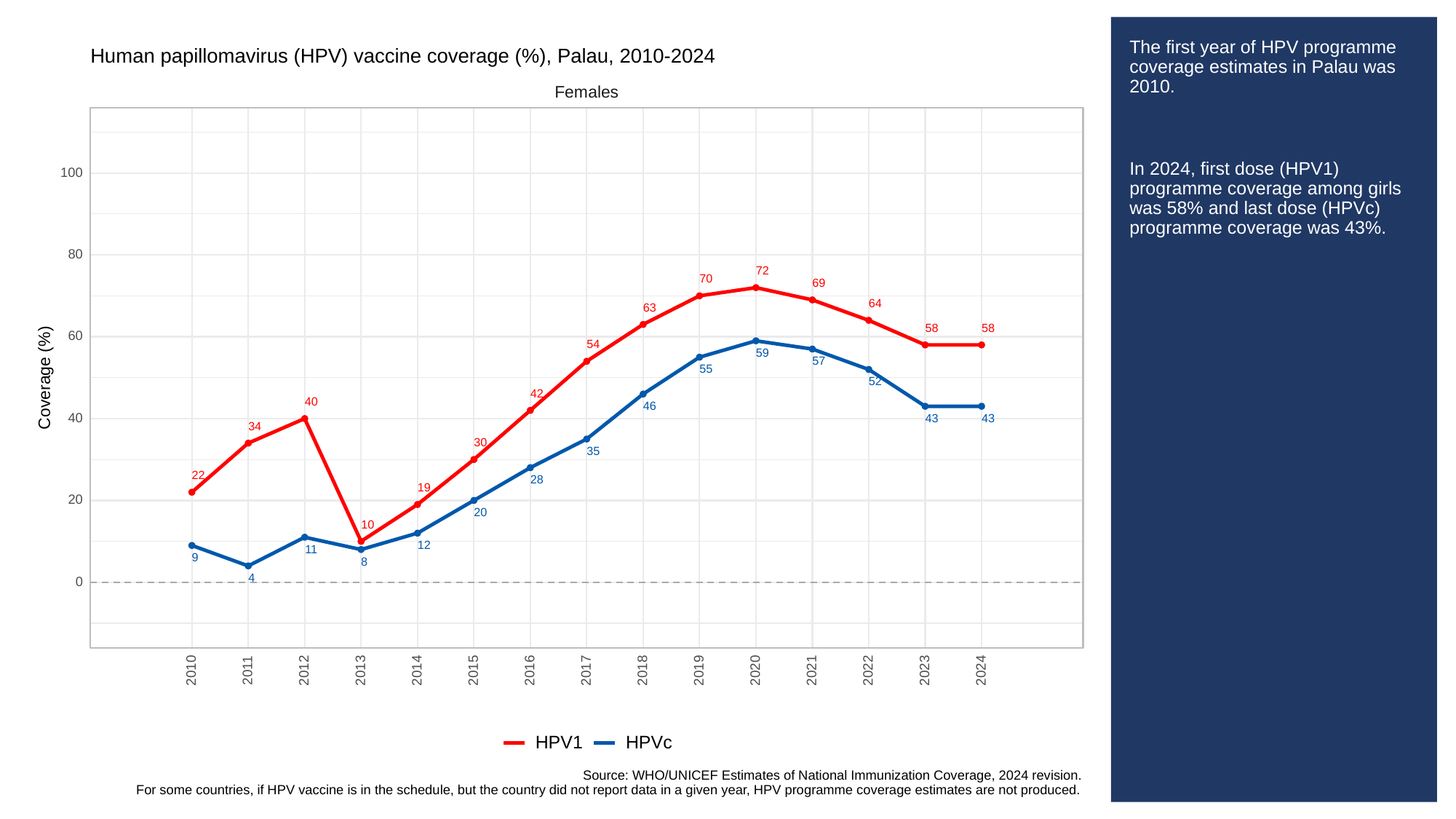

# The first year of HPV programme coverage estimates in Palau was 2010.

In 2024, first dose (HPV1) programme coverage among girls was 58% and last dose (HPVc) programme coverage was 43%.

Human papillomavirus (HPV) vaccine coverage (%), Palau, 2010-2024
Females

100

80

72
70
69

64
63

58
58
60

54

59

57

55

Coverage (%)

52
42

40
46

40
43
43

34

30

35

22
28
19

20

20
10

12

11

9
8

4
0

2013
2023
2010
2011
2012
2014
2015
2016
2017
2018
2019
2020
2021
2022
2024
HPVc
HPV1

Source: WHO/UNICEF Estimates of National Immunization Coverage, 2024 revision.
For some countries, if HPV vaccine is in the schedule, but the country did not report data in a given year, HPV programme coverage estimates are not produced.